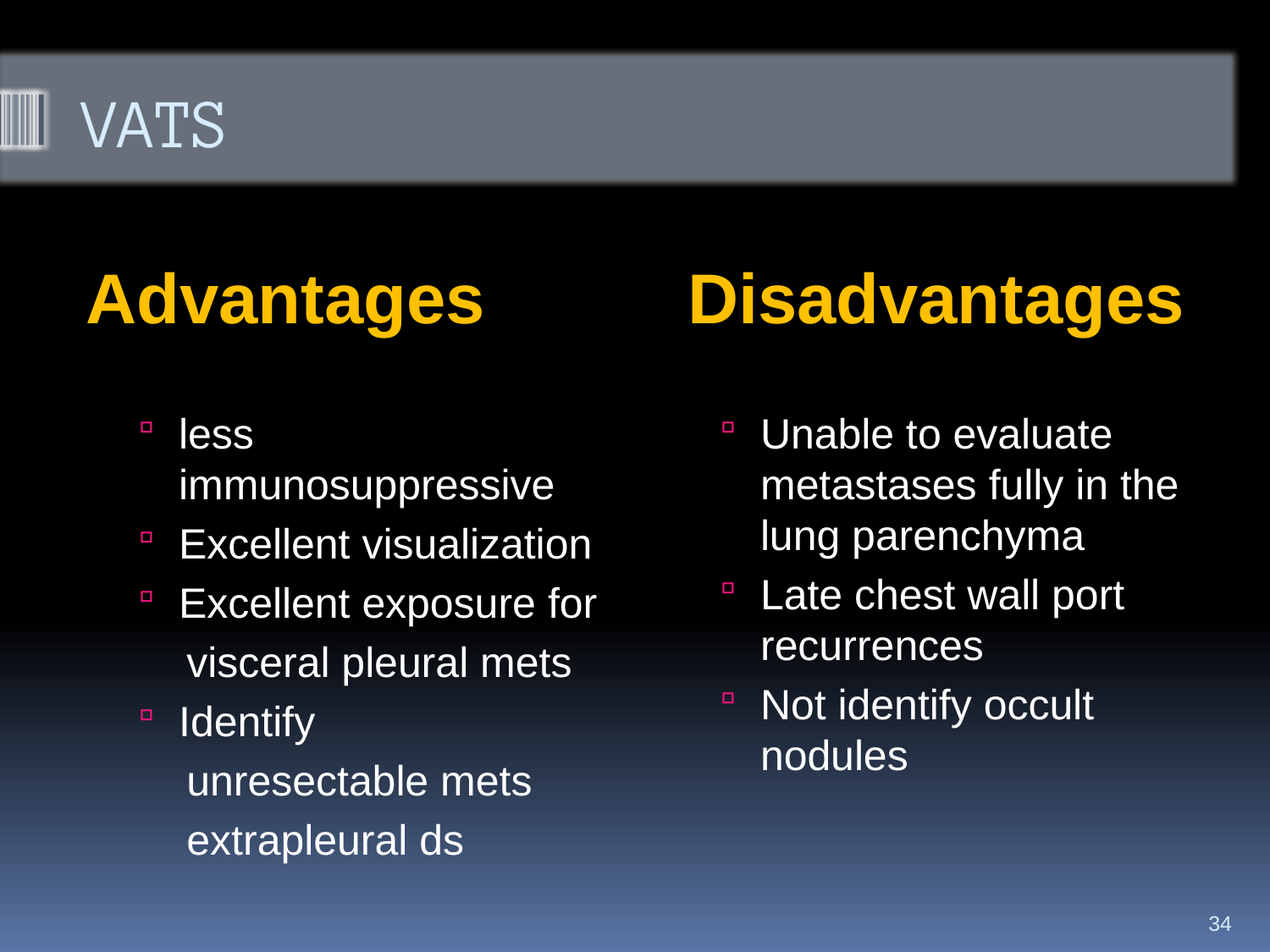

# VATS
Advantages
 Disadvantages

less immunosuppressive
Excellent visualization
Excellent exposure for
    visceral pleural mets
Identify
    unresectable mets
    extrapleural ds

Unable to evaluate metastases fully in the lung parenchyma
Late chest wall port recurrences
Not identify occult nodules

34